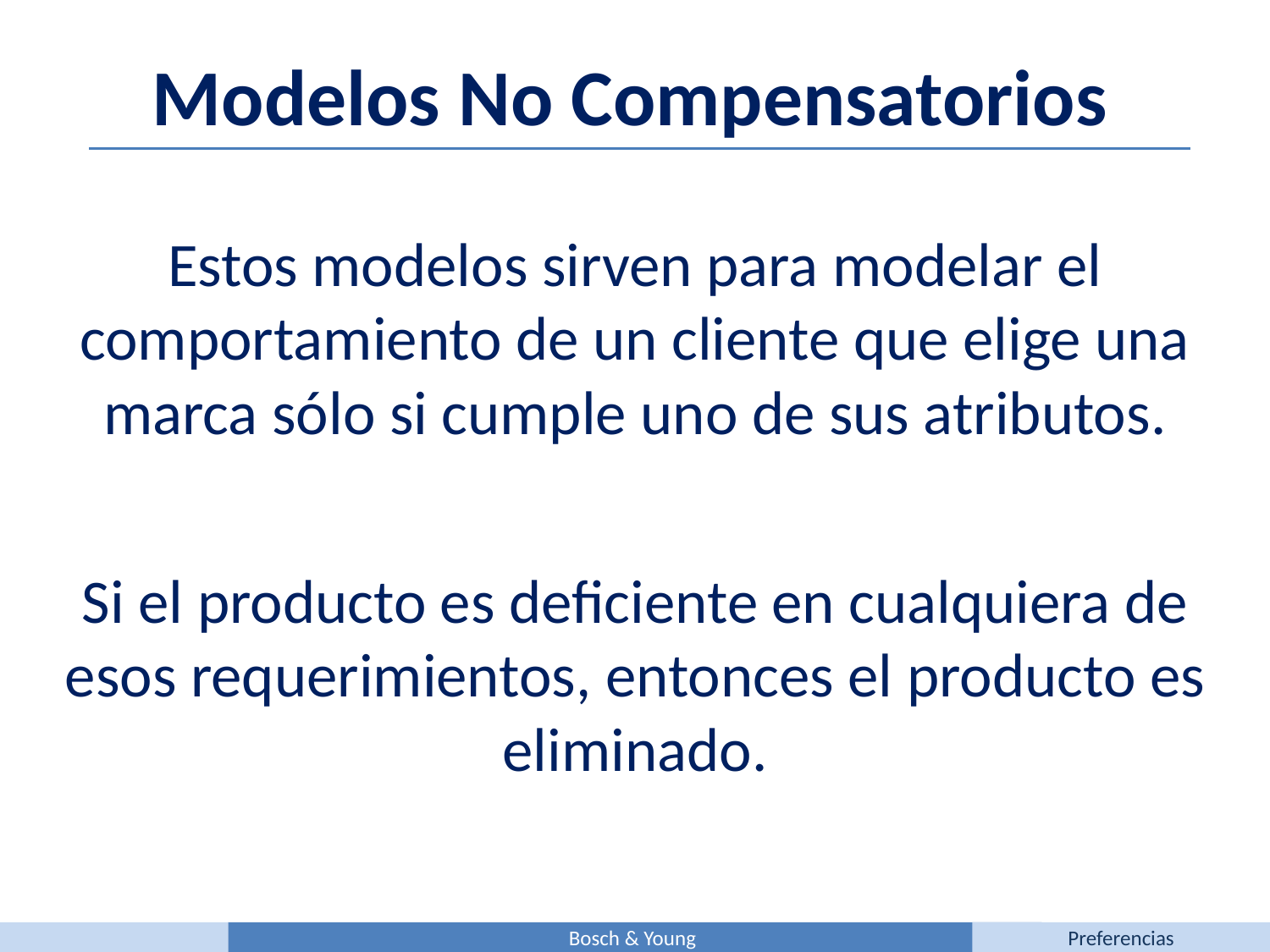

Modelos No Compensatorios
Estos modelos sirven para modelar el comportamiento de un cliente que elige una marca sólo si cumple uno de sus atributos.
Si el producto es deficiente en cualquiera de esos requerimientos, entonces el producto es eliminado.

Bosch & Young
Preferencias